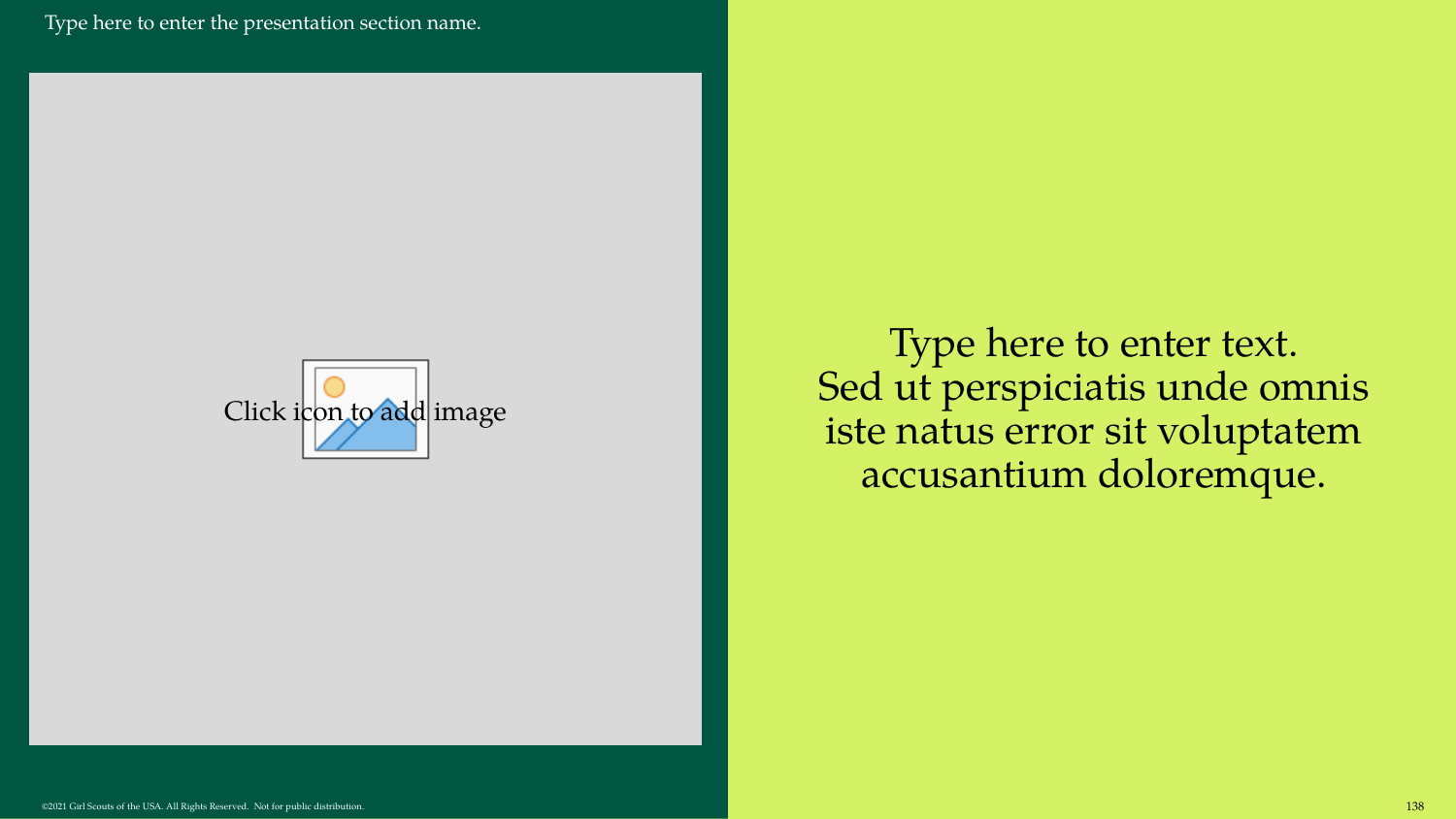

Type here to enter the presentation section name.

# Type here to enter text. Sed ut perspiciatis unde omnis iste natus error sit voluptatem accusantium doloremque.
138
©2021 Girl Scouts of the USA. All Rights Reserved.  Not for public distribution.